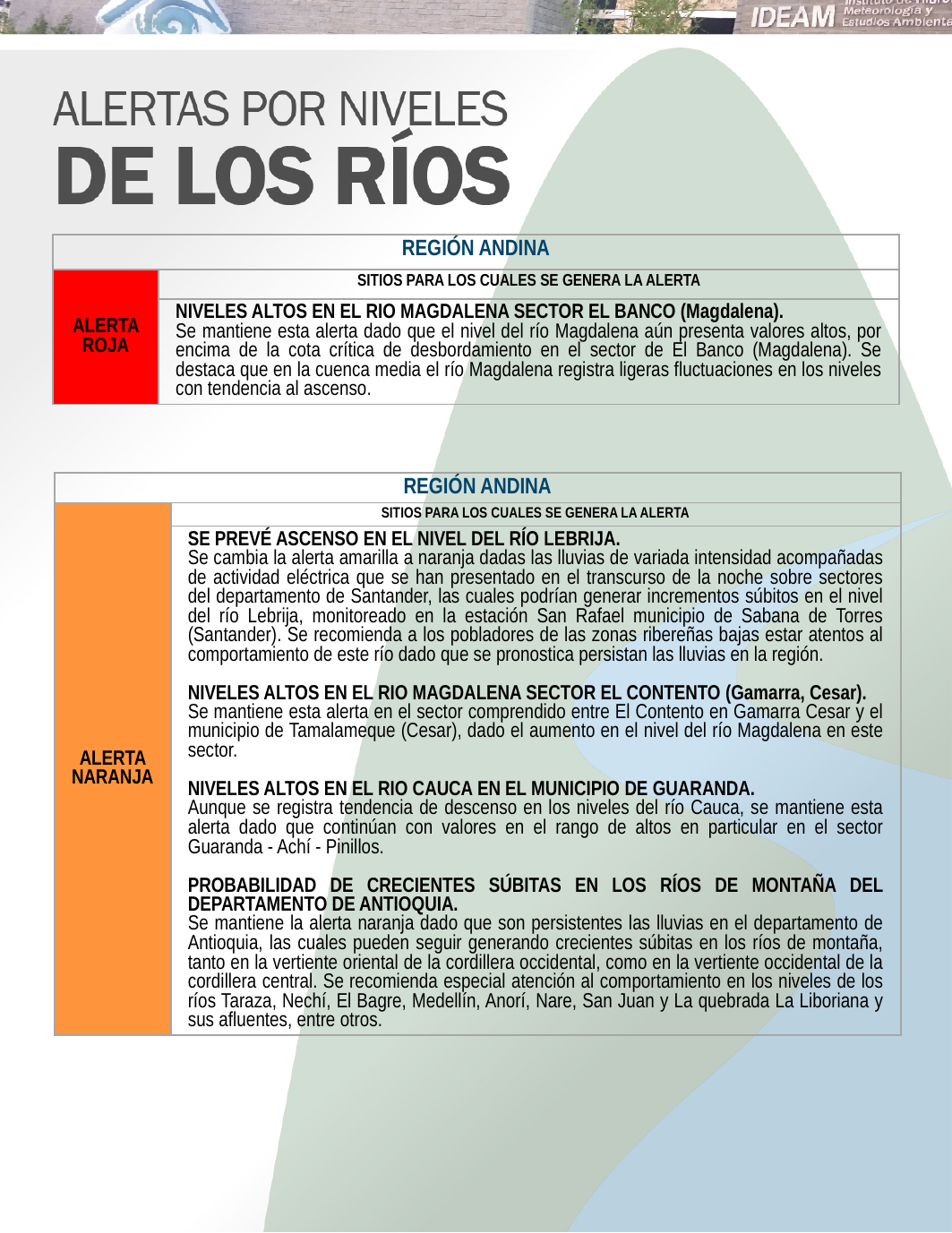

| REGIÓN ANDINA |  |
| --- | --- |
| ALERTA ROJA | SITIOS PARA LOS CUALES SE GENERA LA ALERTA |
|  | NIVELES ALTOS EN EL RIO MAGDALENA SECTOR EL BANCO (Magdalena). Se mantiene esta alerta dado que el nivel del río Magdalena aún presenta valores altos, por encima de la cota crítica de desbordamiento en el sector de El Banco (Magdalena). Se destaca que en la cuenca media el río Magdalena registra ligeras fluctuaciones en los niveles con tendencia al ascenso. |
| REGIÓN ANDINA |  |
| --- | --- |
| ALERTA NARANJA | SITIOS PARA LOS CUALES SE GENERA LA ALERTA |
|  | SE PREVÉ ASCENSO EN EL NIVEL DEL RÍO LEBRIJA. Se cambia la alerta amarilla a naranja dadas las lluvias de variada intensidad acompañadas de actividad eléctrica que se han presentado en el transcurso de la noche sobre sectores del departamento de Santander, las cuales podrían generar incrementos súbitos en el nivel del río Lebrija, monitoreado en la estación San Rafael municipio de Sabana de Torres (Santander). Se recomienda a los pobladores de las zonas ribereñas bajas estar atentos al comportamiento de este río dado que se pronostica persistan las lluvias en la región. NIVELES ALTOS EN EL RIO MAGDALENA SECTOR EL CONTENTO (Gamarra, Cesar). Se mantiene esta alerta en el sector comprendido entre El Contento en Gamarra Cesar y el municipio de Tamalameque (Cesar), dado el aumento en el nivel del río Magdalena en este sector. NIVELES ALTOS EN EL RIO CAUCA EN EL MUNICIPIO DE GUARANDA. Aunque se registra tendencia de descenso en los niveles del río Cauca, se mantiene esta alerta dado que continúan con valores en el rango de altos en particular en el sector Guaranda - Achí - Pinillos. PROBABILIDAD DE CRECIENTES SÚBITAS EN LOS RÍOS DE MONTAÑA DEL DEPARTAMENTO DE ANTIOQUIA. Se mantiene la alerta naranja dado que son persistentes las lluvias en el departamento de Antioquia, las cuales pueden seguir generando crecientes súbitas en los ríos de montaña, tanto en la vertiente oriental de la cordillera occidental, como en la vertiente occidental de la cordillera central. Se recomienda especial atención al comportamiento en los niveles de los ríos Taraza, Nechí, El Bagre, Medellín, Anorí, Nare, San Juan y La quebrada La Liboriana y sus afluentes, entre otros. |